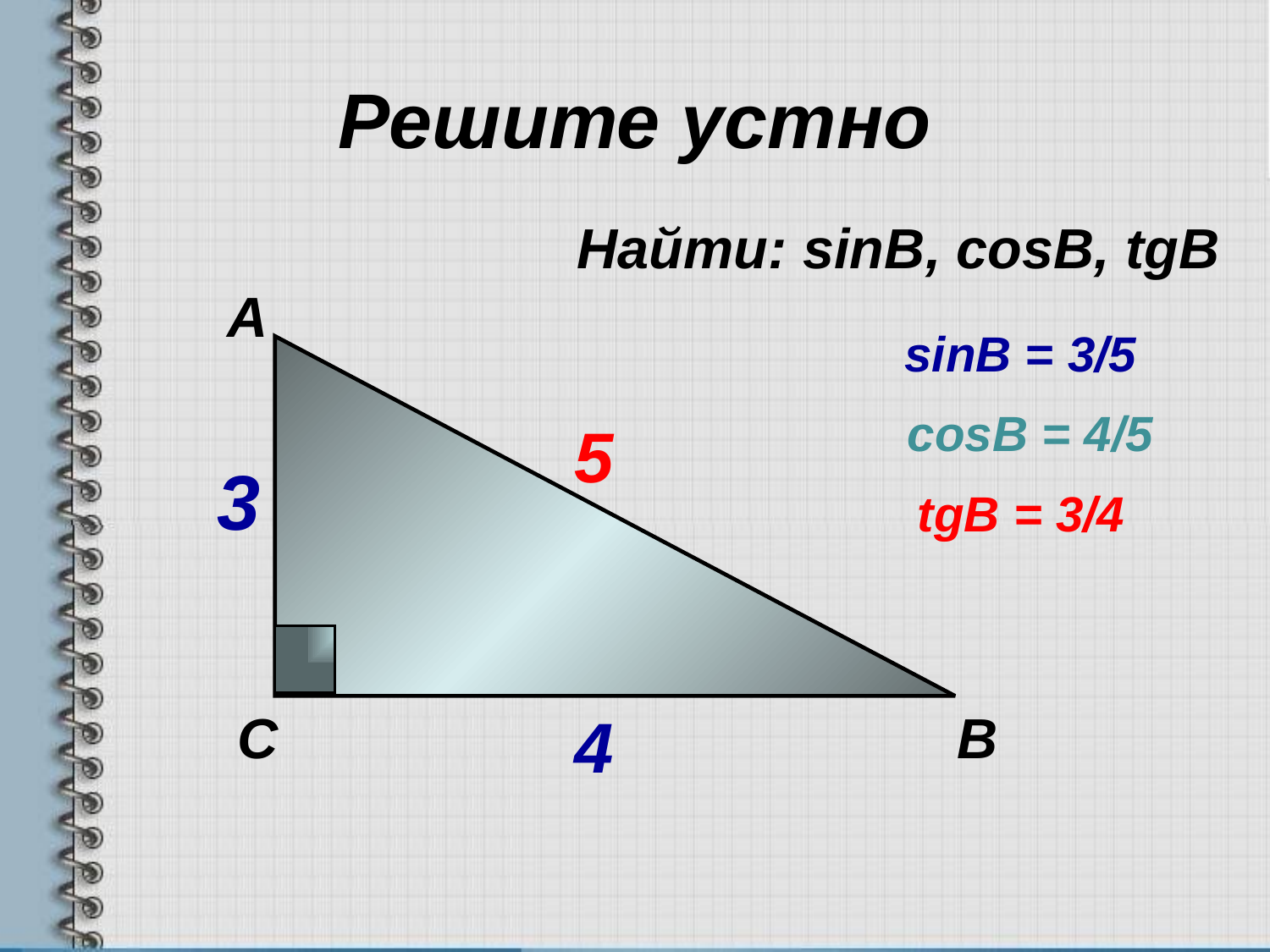

# Решите устно
Найти: sinB, cosB, tgB
А
sinB = 3/5

cosB = 4/5

5
3
tgB = 3/4

С
4
В